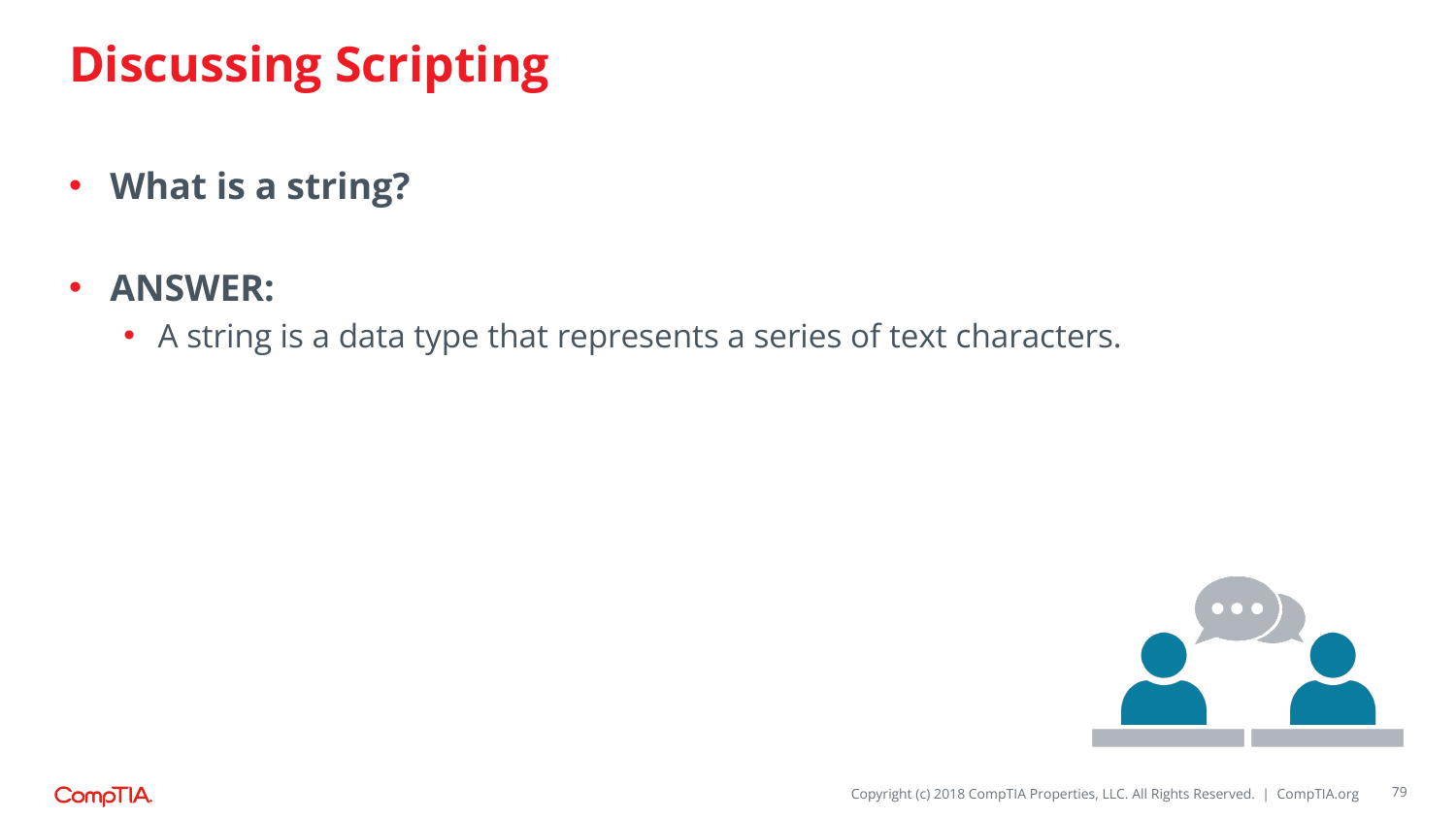

# Discussing Scripting
What is a string?

ANSWER:
A string is a data type that represents a series of text characters.
79